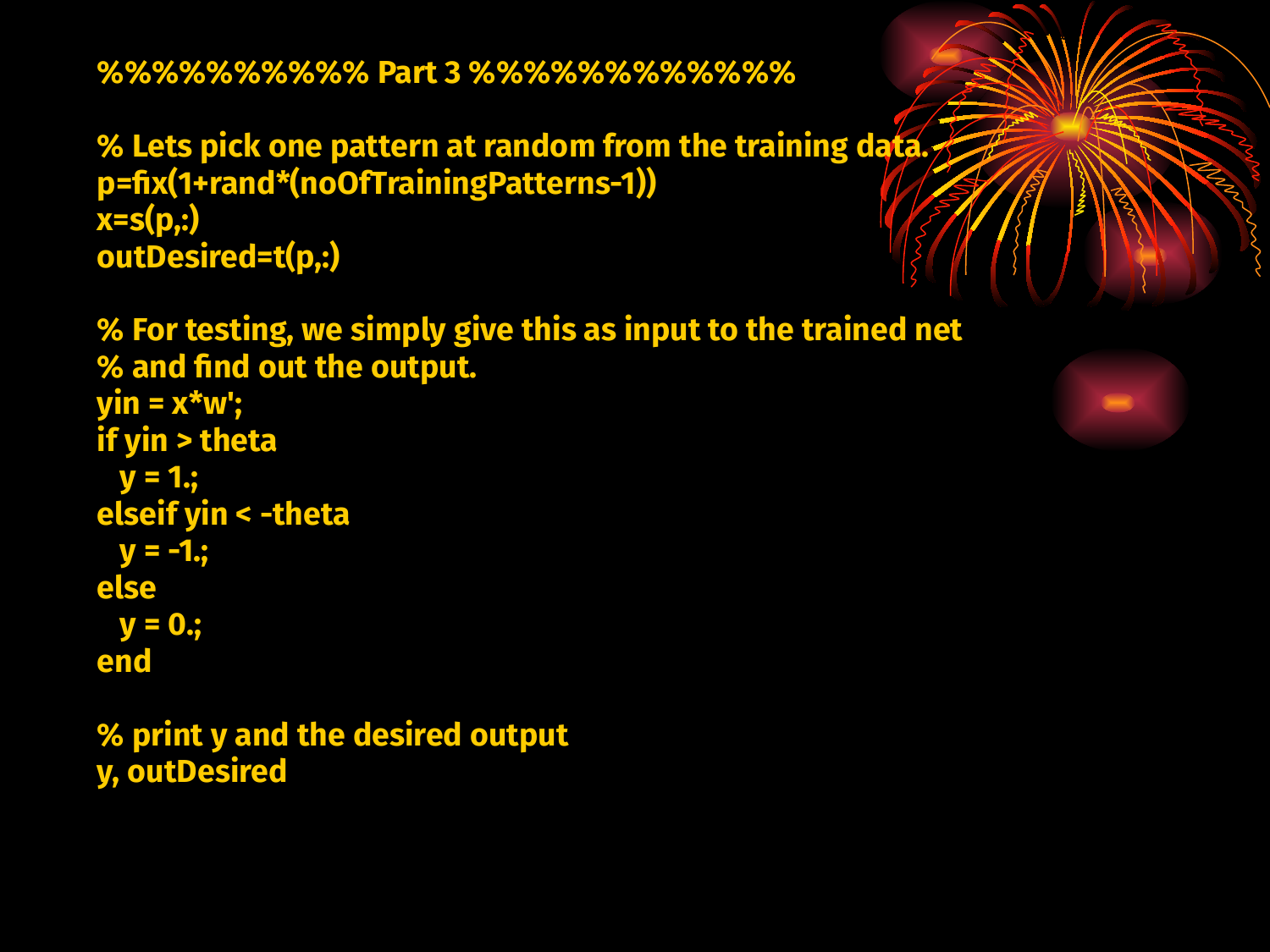

%%%%%%%%%% Part 3 %%%%%%%%%%%%

% Lets pick one pattern at random from the training data.
p=fix(1+rand*(noOfTrainingPatterns-1))
x=s(p,:)
outDesired=t(p,:)

% For testing, we simply give this as input to the trained net
% and find out the output.
yin = x*w';
if yin > theta
   y = 1.;
elseif yin < -theta
   y = -1.;
else
   y = 0.;
end

% print y and the desired output
y, outDesired